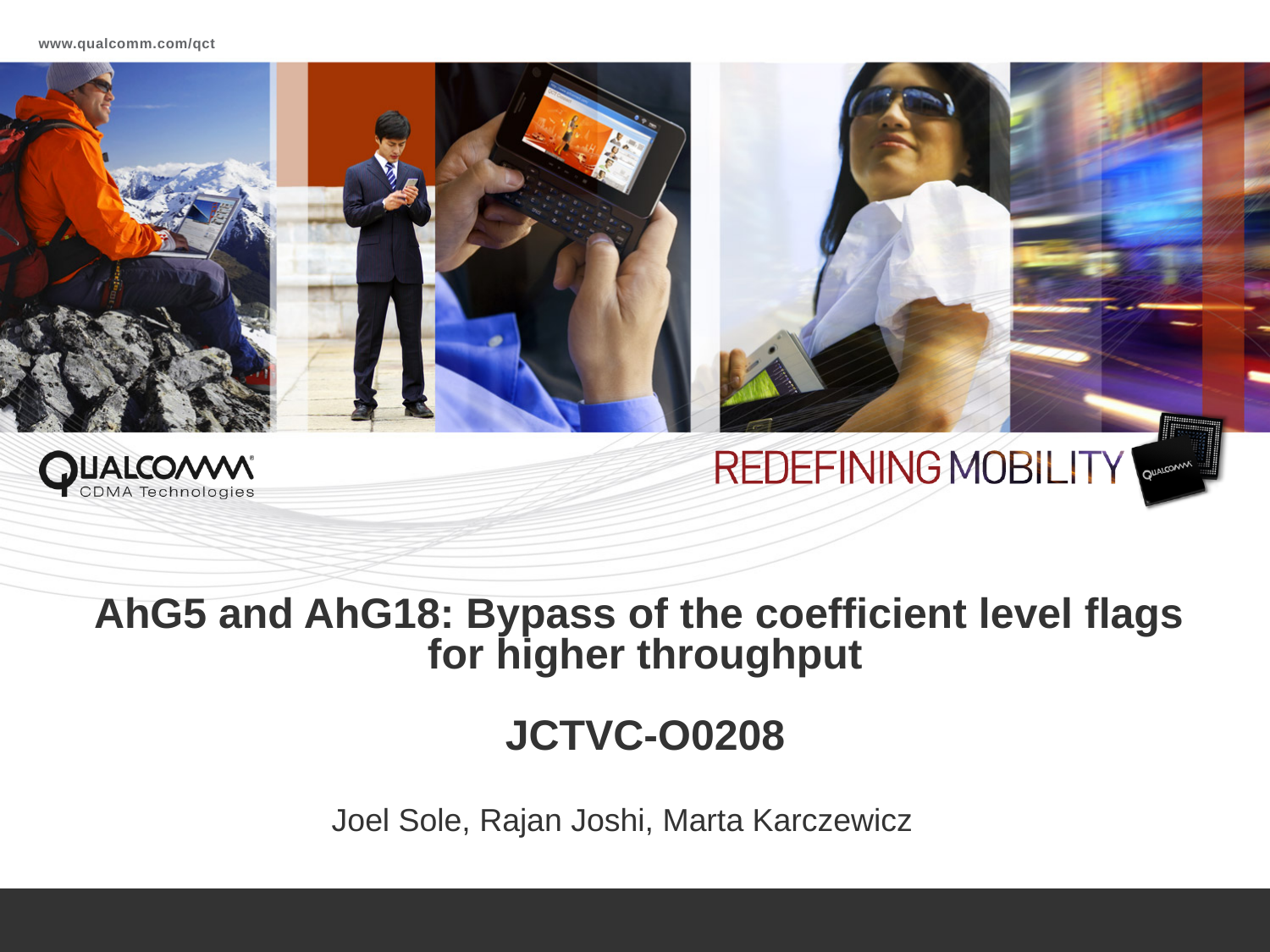

# AhG5 and AhG18: Bypass of the coefficient level flags for higher throughput JCTVC-O0208
Joel Sole, Rajan Joshi, Marta Karczewicz